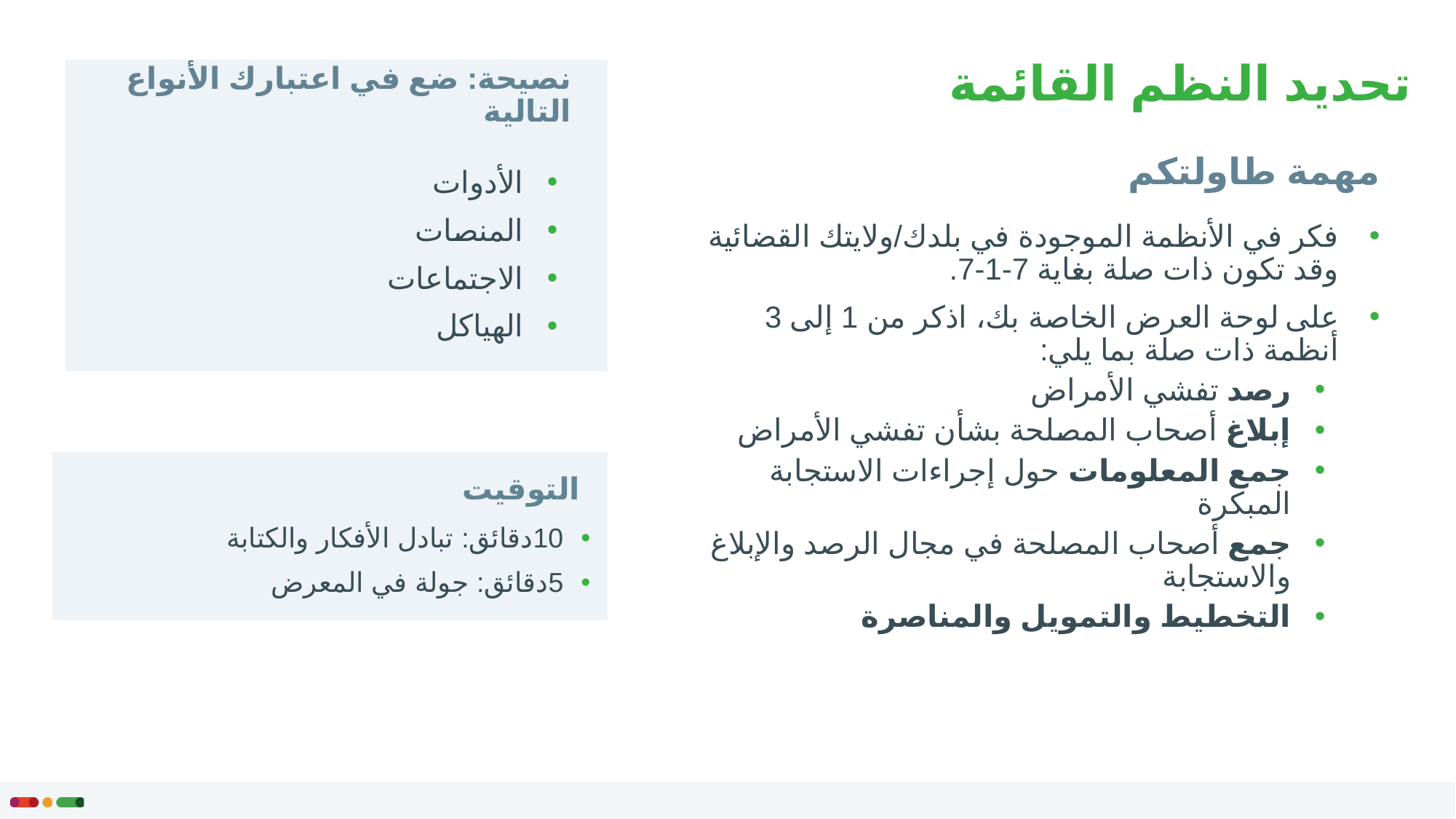

# تحديد النظم القائمة

نصيحة: ضع في اعتبارك الأنواع التالية
مهمة طاولتكم
الأدوات
المنصات
الاجتماعات
الهياكل

فكر في الأنظمة الموجودة في بلدك/ولايتك القضائية وقد تكون ذات صلة بغاية 7-1-7.
على لوحة العرض الخاصة بك، اذكر من 1 إلى 3 أنظمة ذات صلة بما يلي:
رصد تفشي الأمراض
إبلاغ أصحاب المصلحة بشأن تفشي الأمراض
جمع المعلومات حول إجراءات الاستجابة المبكرة
جمع أصحاب المصلحة في مجال الرصد والإبلاغ والاستجابة
التخطيط والتمويل والمناصرة

التوقيت
10دقائق: تبادل الأفكار والكتابة
5دقائق: جولة في المعرض